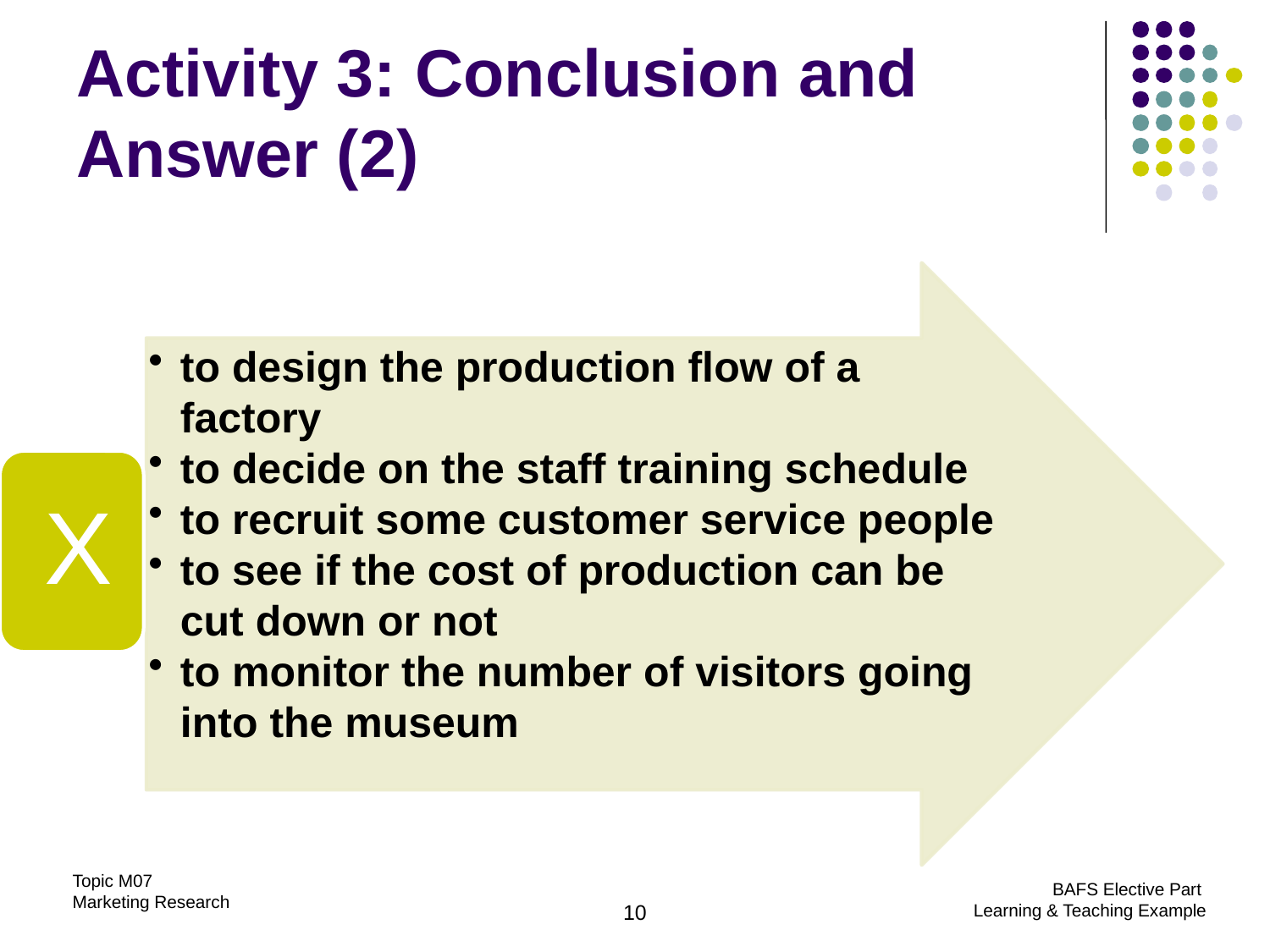

Activity 3: Conclusion and Answer (2)
to design the production flow of a factory
to decide on the staff training schedule
to recruit some customer service people
to see if the cost of production can be cut down or not
to monitor the number of visitors going into the museum
X

10